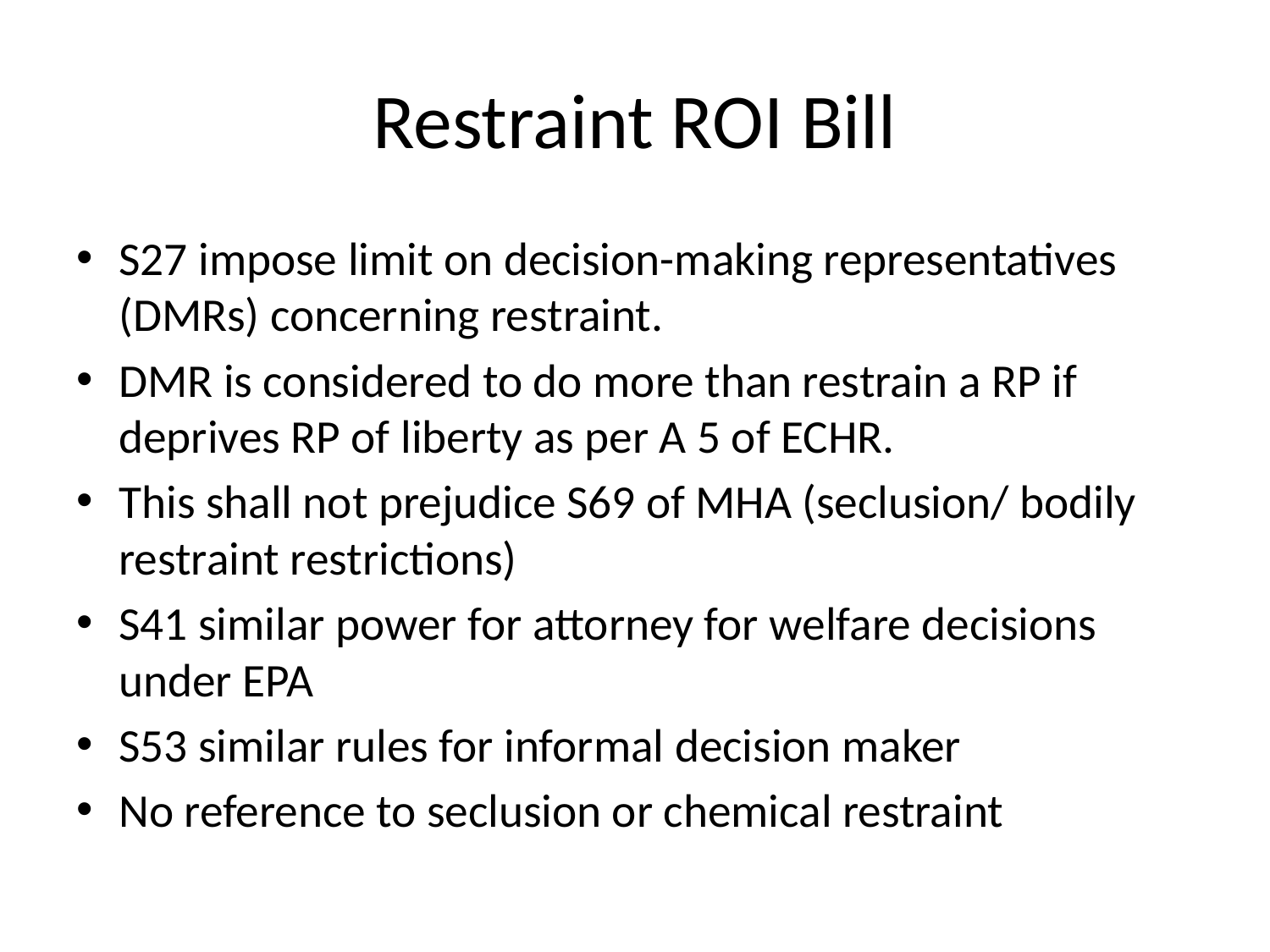

# Restraint ROI Bill
S27 impose limit on decision-making representatives (DMRs) concerning restraint.
DMR is considered to do more than restrain a RP if deprives RP of liberty as per A 5 of ECHR.
This shall not prejudice S69 of MHA (seclusion/ bodily restraint restrictions)
S41 similar power for attorney for welfare decisions under EPA
S53 similar rules for informal decision maker
No reference to seclusion or chemical restraint